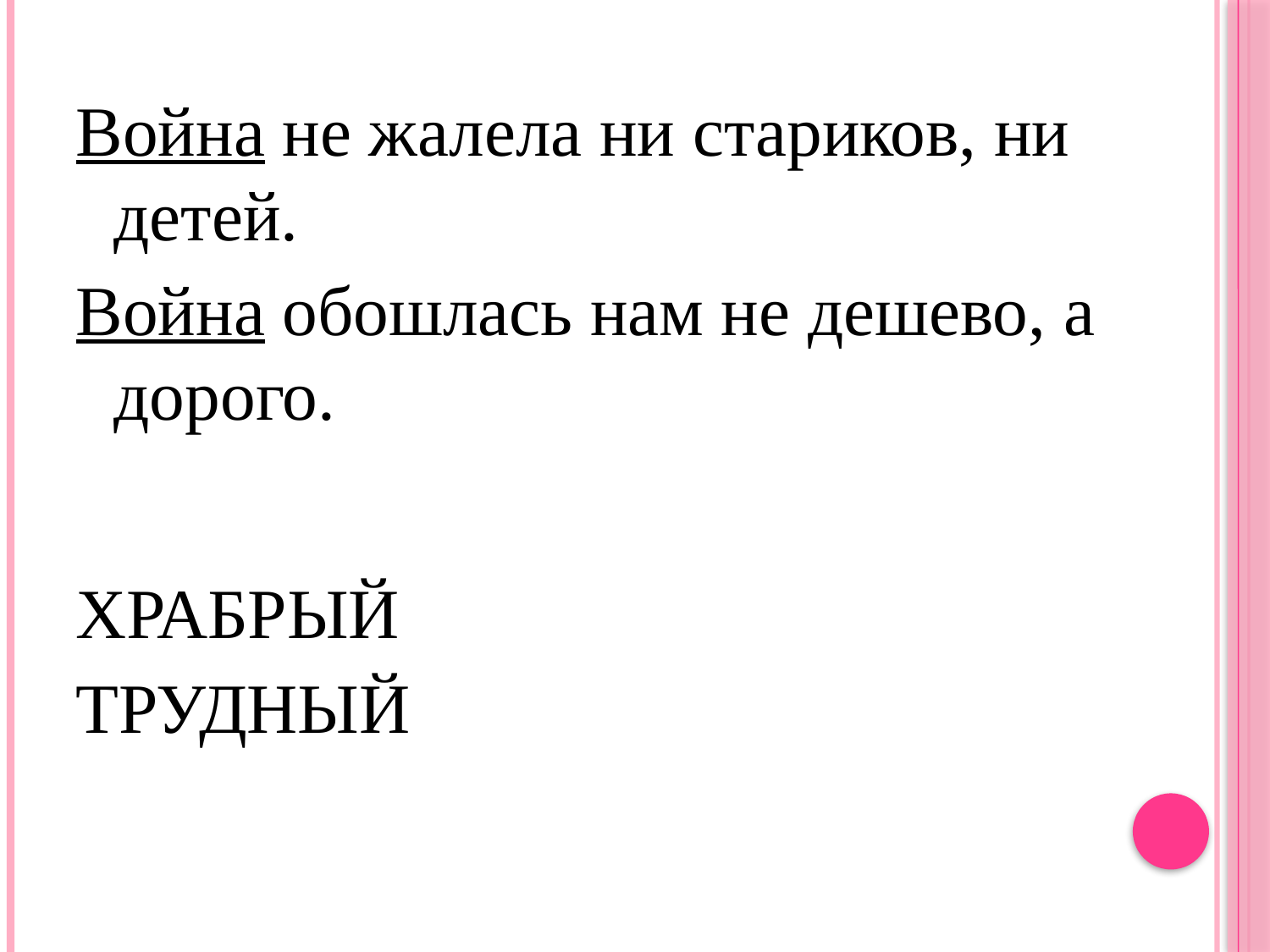

Война не жалела ни стариков, ни детей.
Война обошлась нам не дешево, а дорого.

ХРАБРЫЙ
ТРУДНЫЙ